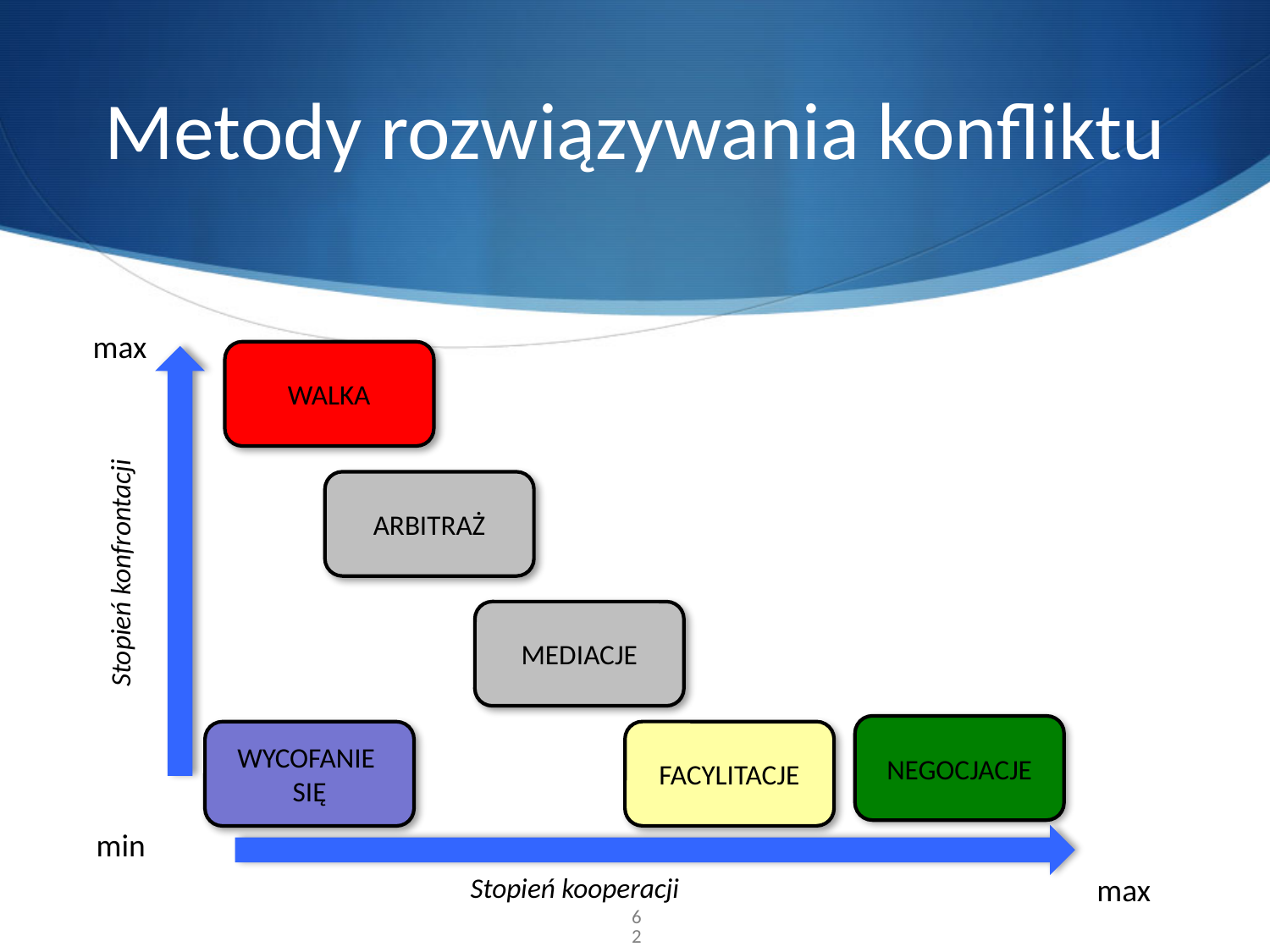

# Metody rozwiązywania konfliktu
max

WALKA

ARBITRAŻ
Stopień konfrontacji

MEDIACJE

NEGOCJACJE

FACYLITACJE

WYCOFANIE
SIĘ
min
Stopień kooperacji
max
62